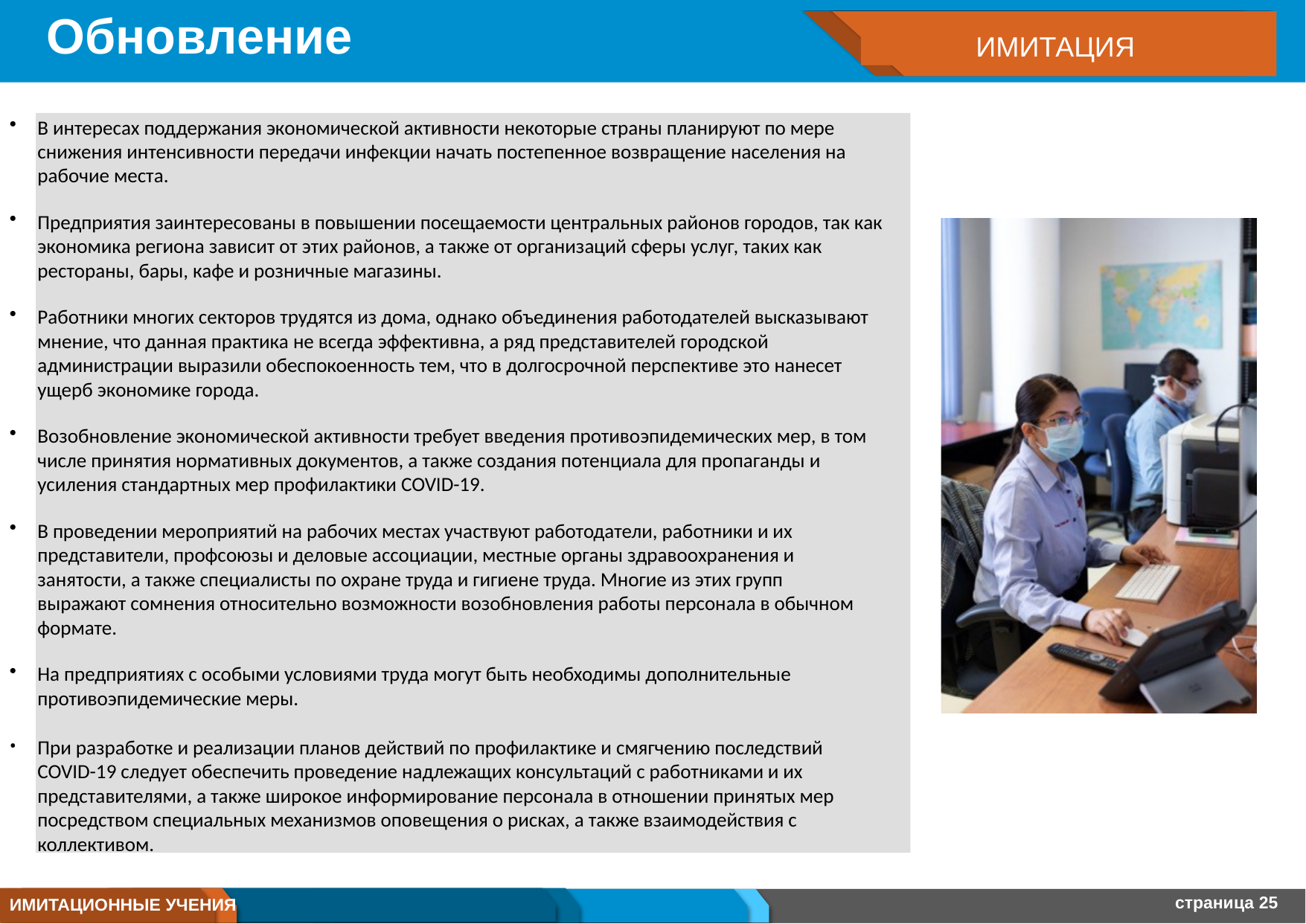

# Обновление сценария

ИМИТАЦИЯ
В интересах поддержания экономической активности некоторые страны планируют по мере снижения интенсивности передачи инфекции начать постепенное возвращение населения на рабочие места.
Предприятия заинтересованы в повышении посещаемости центральных районов городов, так как экономика региона зависит от этих районов, а также от организаций сферы услуг, таких как рестораны, бары, кафе и розничные магазины.
Работники многих секторов трудятся из дома, однако объединения работодателей высказывают мнение, что данная практика не всегда эффективна, а ряд представителей городской администрации выразили обеспокоенность тем, что в долгосрочной перспективе это нанесет ущерб экономике города.
Возобновление экономической активности требует введения противоэпидемических мер, в том числе принятия нормативных документов, а также создания потенциала для пропаганды и усиления стандартных мер профилактики COVID-19.
В проведении мероприятий на рабочих местах участвуют работодатели, работники и их представители, профсоюзы и деловые ассоциации, местные органы здравоохранения и занятости, а также специалисты по охране труда и гигиене труда. Многие из этих групп выражают сомнения относительно возможности возобновления работы персонала в обычном формате.
На предприятиях с особыми условиями труда могут быть необходимы дополнительные противоэпидемические меры.

При разработке и реализации планов действий по профилактике и смягчению последствий COVID-19 следует обеспечить проведение надлежащих консультаций с работниками и их представителями, а также широкое информирование персонала в отношении принятых мер посредством специальных механизмов оповещения о рисках, а также взаимодействия с коллективом.

страница 25
ИМИТАЦИОННЫЕ УЧЕНИЯ